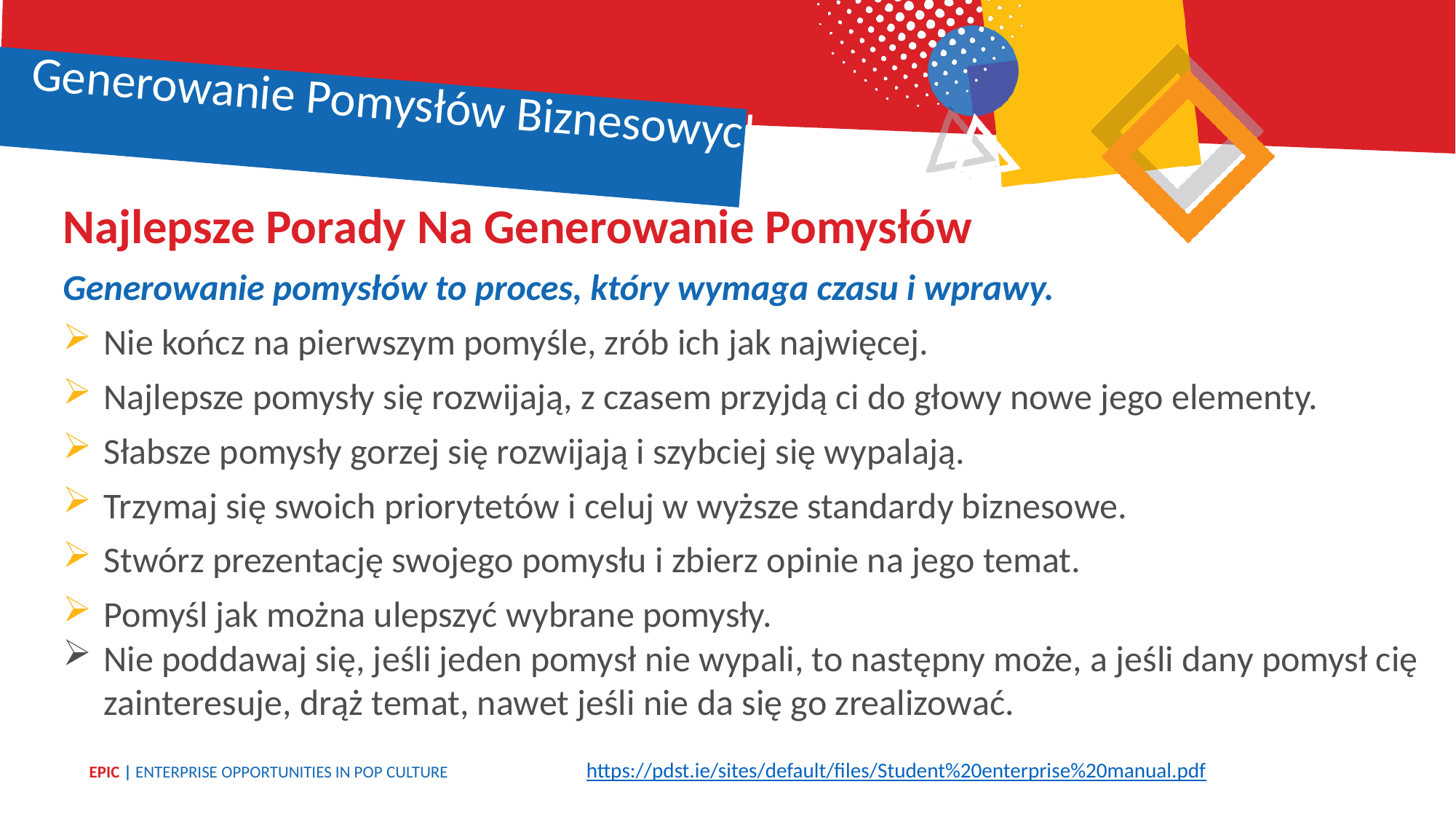

Generowanie Pomysłów Biznesowych
Najlepsze Porady Na Generowanie Pomysłów
Generowanie pomysłów to proces, który wymaga czasu i wprawy.
Nie kończ na pierwszym pomyśle, zrób ich jak najwięcej.
Najlepsze pomysły się rozwijają, z czasem przyjdą ci do głowy nowe jego elementy.
Słabsze pomysły gorzej się rozwijają i szybciej się wypalają.
Trzymaj się swoich priorytetów i celuj w wyższe standardy biznesowe.
Stwórz prezentację swojego pomysłu i zbierz opinie na jego temat.
Pomyśl jak można ulepszyć wybrane pomysły.
Nie poddawaj się, jeśli jeden pomysł nie wypali, to następny może, a jeśli dany pomysł cię zainteresuje, drąż temat, nawet jeśli nie da się go zrealizować.
https://pdst.ie/sites/default/files/Student%20enterprise%20manual.pdf